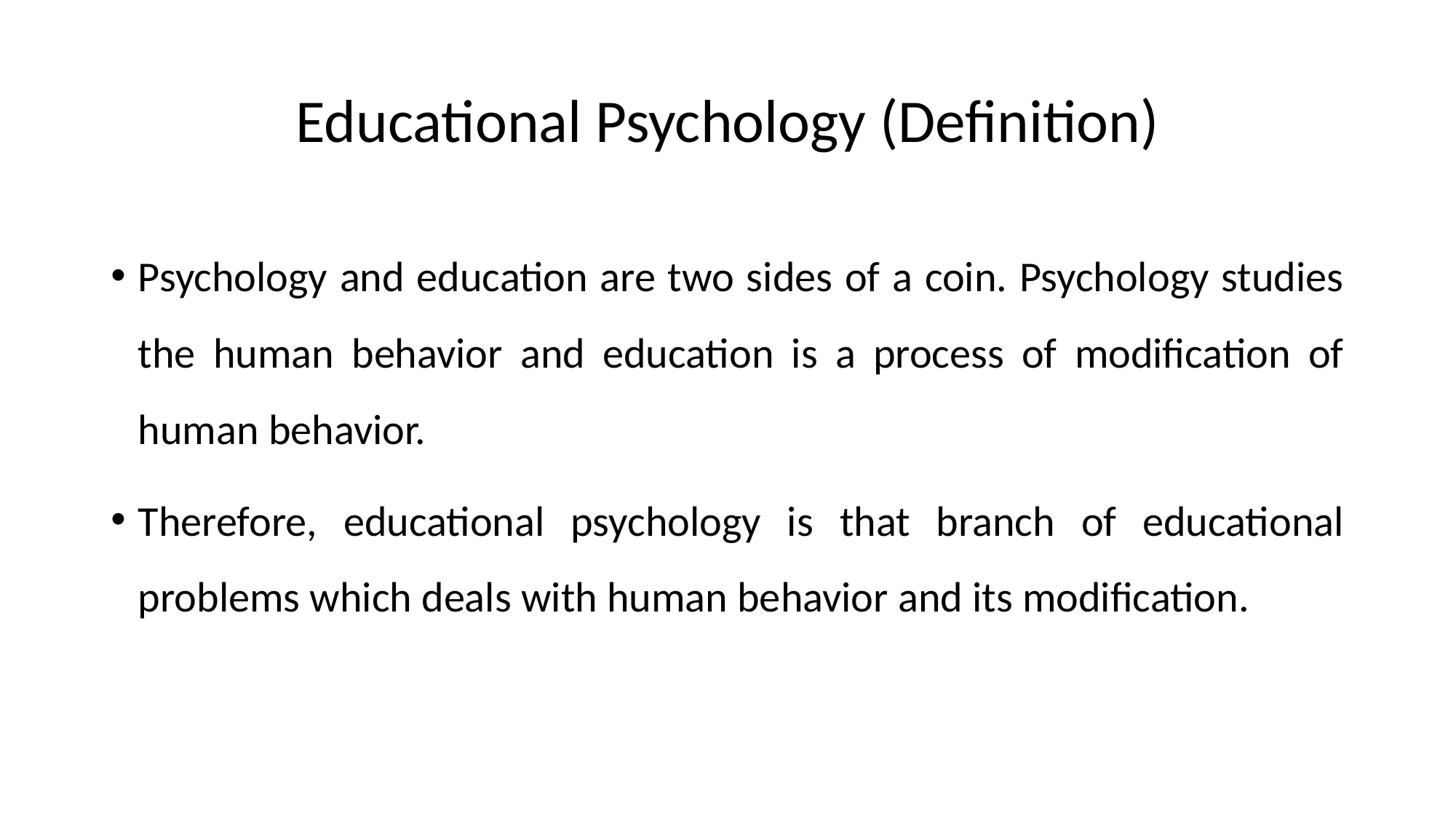

# Educational Psychology (Definition)
Psychology and education are two sides of a coin. Psychology studies the human behavior and education is a process of modification of human behavior.
Therefore, educational psychology is that branch of educational problems which deals with human behavior and its modification.